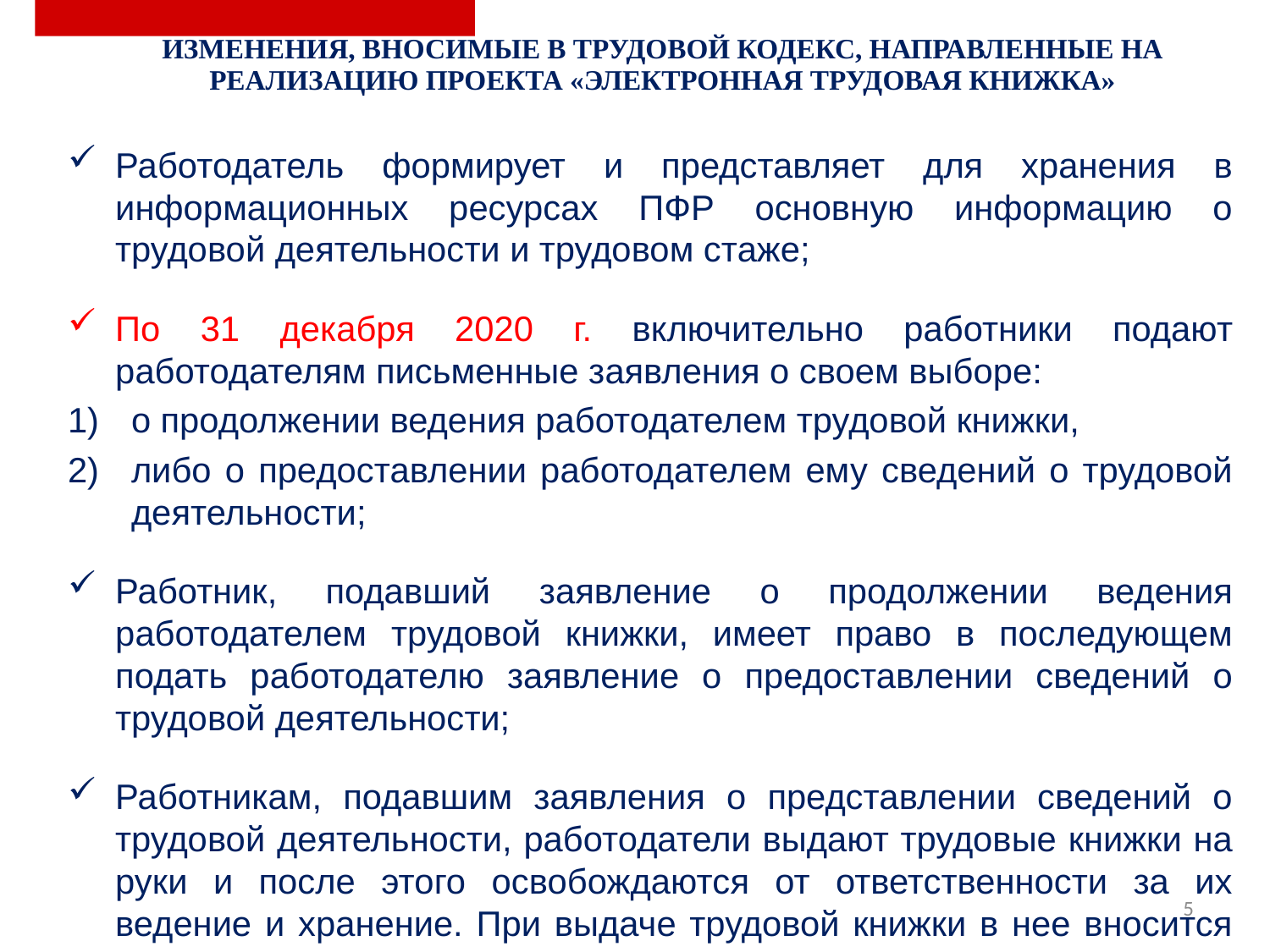

| ИЗМЕНЕНИЯ, ВНОСИМЫЕ В ТРУДОВОЙ КОДЕКС, НАПРАВЛЕННЫЕ НА РЕАЛИЗАЦИЮ ПРОЕКТА «ЭЛЕКТРОННАЯ ТРУДОВАЯ КНИЖКА» |
| --- |
Работодатель формирует и представляет для хранения в информационных ресурсах ПФР основную информацию о трудовой деятельности и трудовом стаже;

По 31 декабря 2020 г. включительно работники подают работодателям письменные заявления о своем выборе:
о продолжении ведения работодателем трудовой книжки,
либо о предоставлении работодателем ему сведений о трудовой деятельности;

Работник, подавший заявление о продолжении ведения работодателем трудовой книжки, имеет право в последующем подать работодателю заявление о предоставлении сведений о трудовой деятельности;

Работникам, подавшим заявления о представлении сведений о трудовой деятельности, работодатели выдают трудовые книжки на руки и после этого освобождаются от ответственности за их ведение и хранение. При выдаче трудовой книжки в нее вносится соответствующая запись.

5